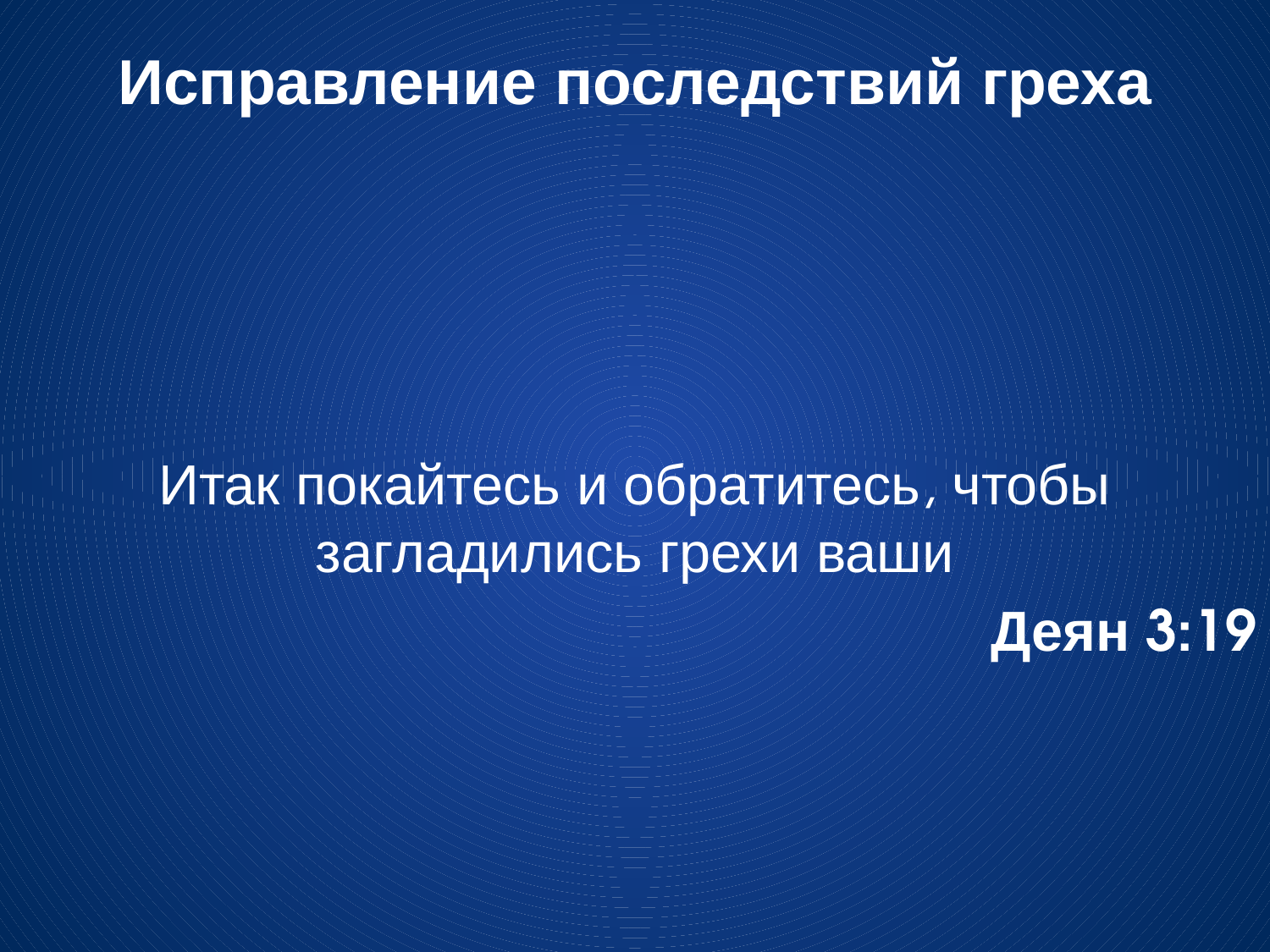

# Исправление последствий греха
Итак покайтесь и обратитесь, чтобы загладились грехи ваши
Деян 3:19